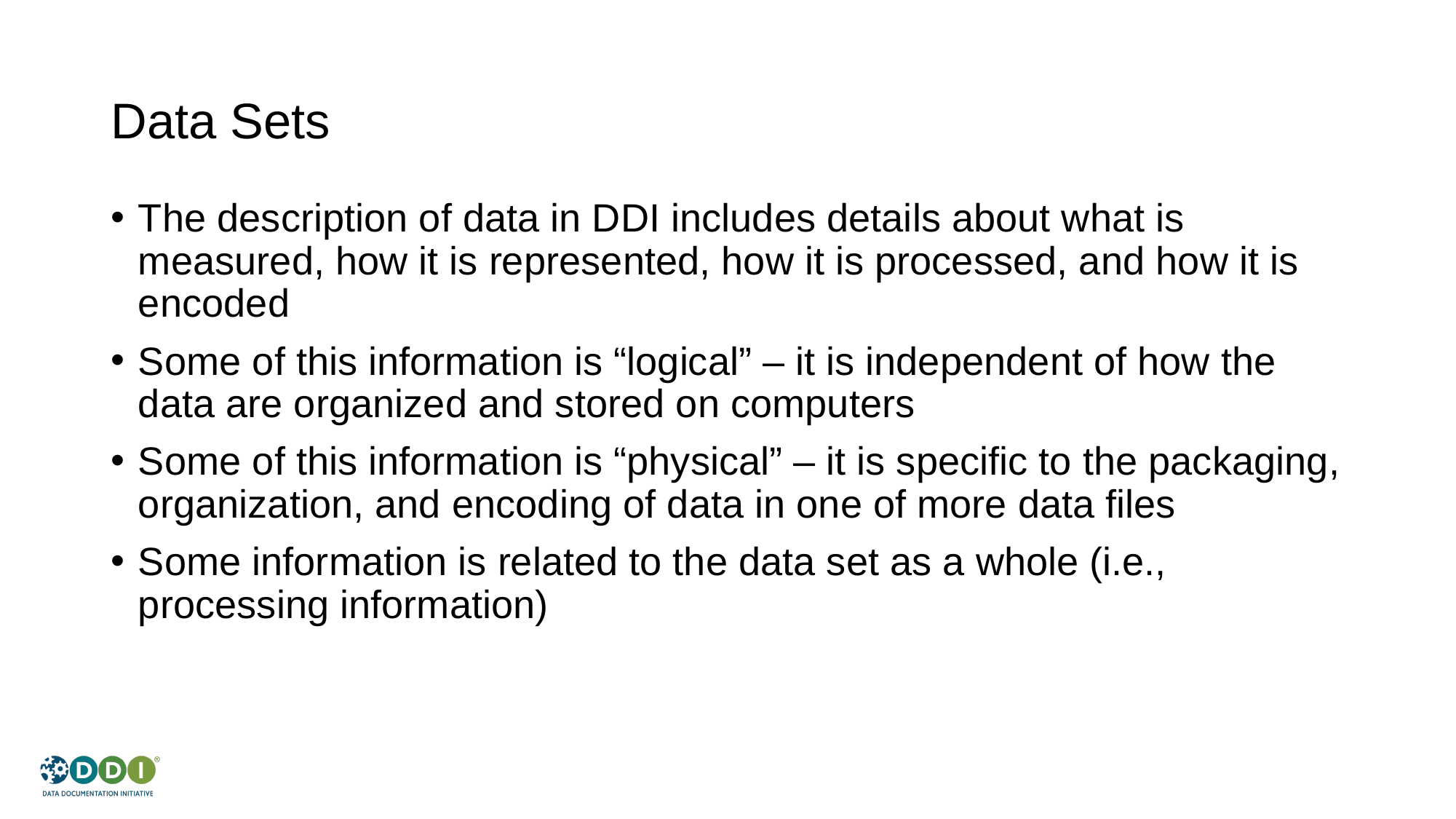

# Data Sets
The description of data in DDI includes details about what is measured, how it is represented, how it is processed, and how it is encoded
Some of this information is “logical” – it is independent of how the data are organized and stored on computers
Some of this information is “physical” – it is specific to the packaging, organization, and encoding of data in one of more data files
Some information is related to the data set as a whole (i.e., processing information)